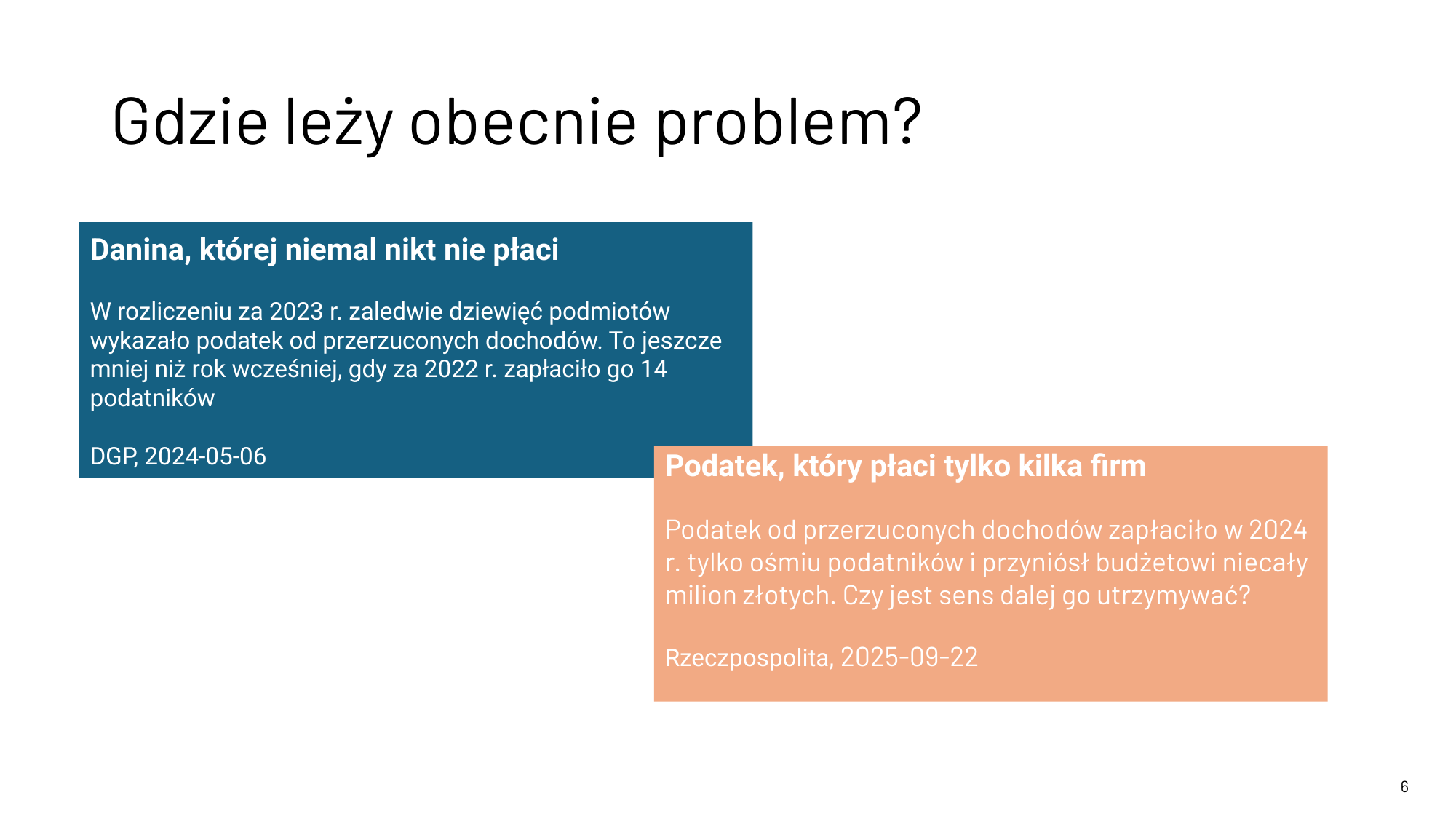

# Gdzie leży obecnie problem?
Danina, której niemal nikt nie płaci

W rozliczeniu za 2023 r. zaledwie dziewięć podmiotów wykazało podatek od przerzuconych dochodów. To jeszcze mniej niż rok wcześniej, gdy za 2022 r. zapłaciło go 14 podatników

DGP, 2024-05-06
Podatek, który płaci tylko kilka firm

Podatek od przerzuconych dochodów zapłaciło w 2024 r. tylko ośmiu podatników i przyniósł budżetowi niecały milion złotych. Czy jest sens dalej go utrzymywać?
Rzeczpospolita, 2025-09-22

6